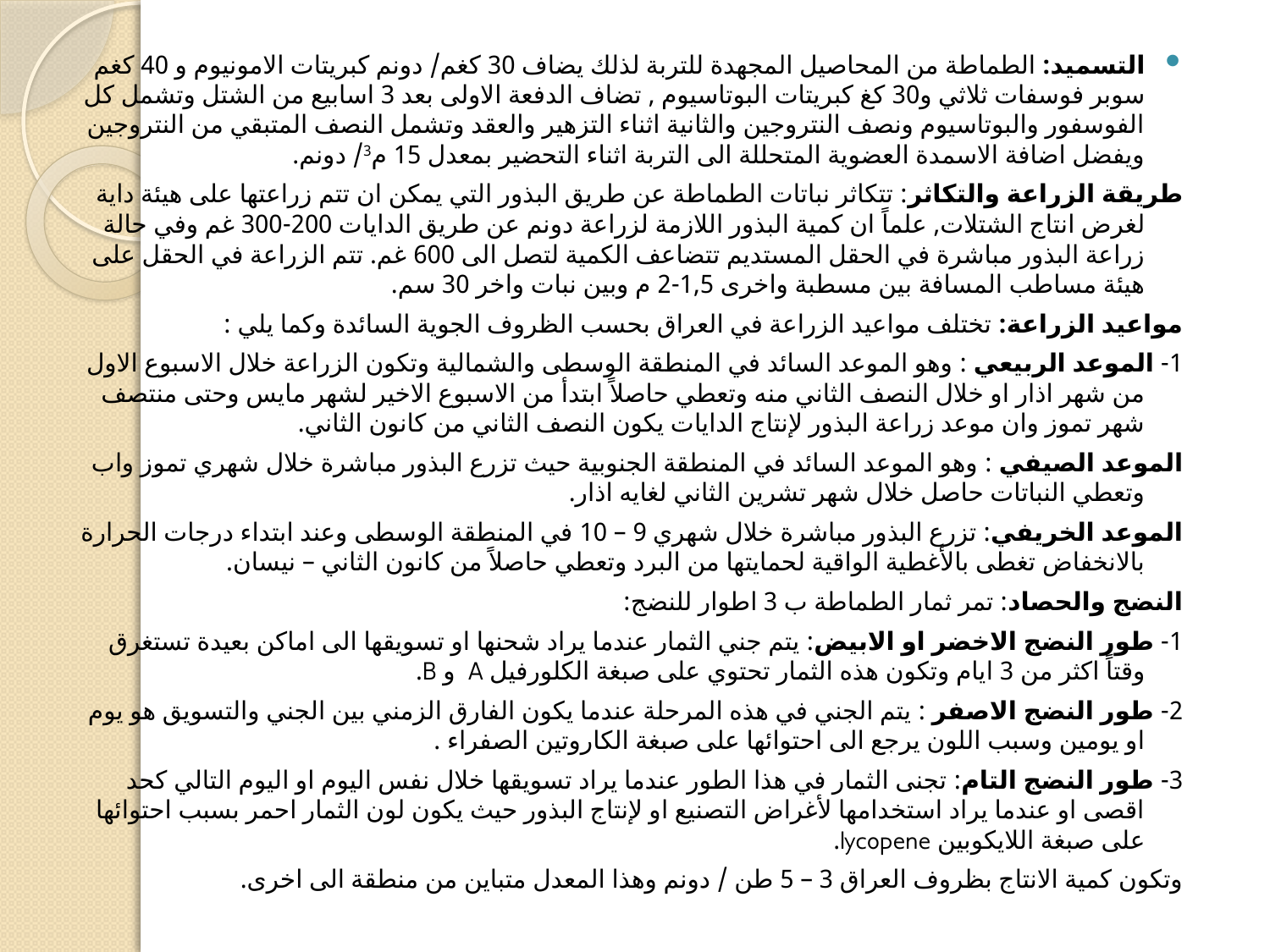

#
التسميد: الطماطة من المحاصيل المجهدة للتربة لذلك يضاف 30 كغم/ دونم كبريتات الامونيوم و 40 كغم سوبر فوسفات ثلاثي و30 كغ كبريتات البوتاسيوم , تضاف الدفعة الاولى بعد 3 اسابيع من الشتل وتشمل كل الفوسفور والبوتاسيوم ونصف النتروجين والثانية اثناء التزهير والعقد وتشمل النصف المتبقي من النتروجين ويفضل اضافة الاسمدة العضوية المتحللة الى التربة اثناء التحضير بمعدل 15 م3/ دونم.
طريقة الزراعة والتكاثر: تتكاثر نباتات الطماطة عن طريق البذور التي يمكن ان تتم زراعتها على هيئة داية لغرض انتاج الشتلات, علماً ان كمية البذور اللازمة لزراعة دونم عن طريق الدايات 200-300 غم وفي حالة زراعة البذور مباشرة في الحقل المستديم تتضاعف الكمية لتصل الى 600 غم. تتم الزراعة في الحقل على هيئة مساطب المسافة بين مسطبة واخرى 1,5-2 م وبين نبات واخر 30 سم.
مواعيد الزراعة: تختلف مواعيد الزراعة في العراق بحسب الظروف الجوية السائدة وكما يلي :
1- الموعد الربيعي : وهو الموعد السائد في المنطقة الوسطى والشمالية وتكون الزراعة خلال الاسبوع الاول من شهر اذار او خلال النصف الثاني منه وتعطي حاصلاً ابتدأ من الاسبوع الاخير لشهر مايس وحتى منتصف شهر تموز وان موعد زراعة البذور لإنتاج الدايات يكون النصف الثاني من كانون الثاني.
الموعد الصيفي : وهو الموعد السائد في المنطقة الجنوبية حيث تزرع البذور مباشرة خلال شهري تموز واب وتعطي النباتات حاصل خلال شهر تشرين الثاني لغايه اذار.
الموعد الخريفي: تزرع البذور مباشرة خلال شهري 9 – 10 في المنطقة الوسطى وعند ابتداء درجات الحرارة بالانخفاض تغطى بالأغطية الواقية لحمايتها من البرد وتعطي حاصلاً من كانون الثاني – نيسان.
النضج والحصاد: تمر ثمار الطماطة ب 3 اطوار للنضج:
1- طور النضج الاخضر او الابيض: يتم جني الثمار عندما يراد شحنها او تسويقها الى اماكن بعيدة تستغرق وقتاً اكثر من 3 ايام وتكون هذه الثمار تحتوي على صبغة الكلورفيل A  و B.
2- طور النضج الاصفر : يتم الجني في هذه المرحلة عندما يكون الفارق الزمني بين الجني والتسويق هو يوم او يومين وسبب اللون يرجع الى احتوائها على صبغة الكاروتين الصفراء .
3- طور النضج التام: تجنى الثمار في هذا الطور عندما يراد تسويقها خلال نفس اليوم او اليوم التالي كحد اقصى او عندما يراد استخدامها لأغراض التصنيع او لإنتاج البذور حيث يكون لون الثمار احمر بسبب احتوائها على صبغة اللايكوبين lycopene.
وتكون كمية الانتاج بظروف العراق 3 – 5 طن / دونم وهذا المعدل متباين من منطقة الى اخرى.